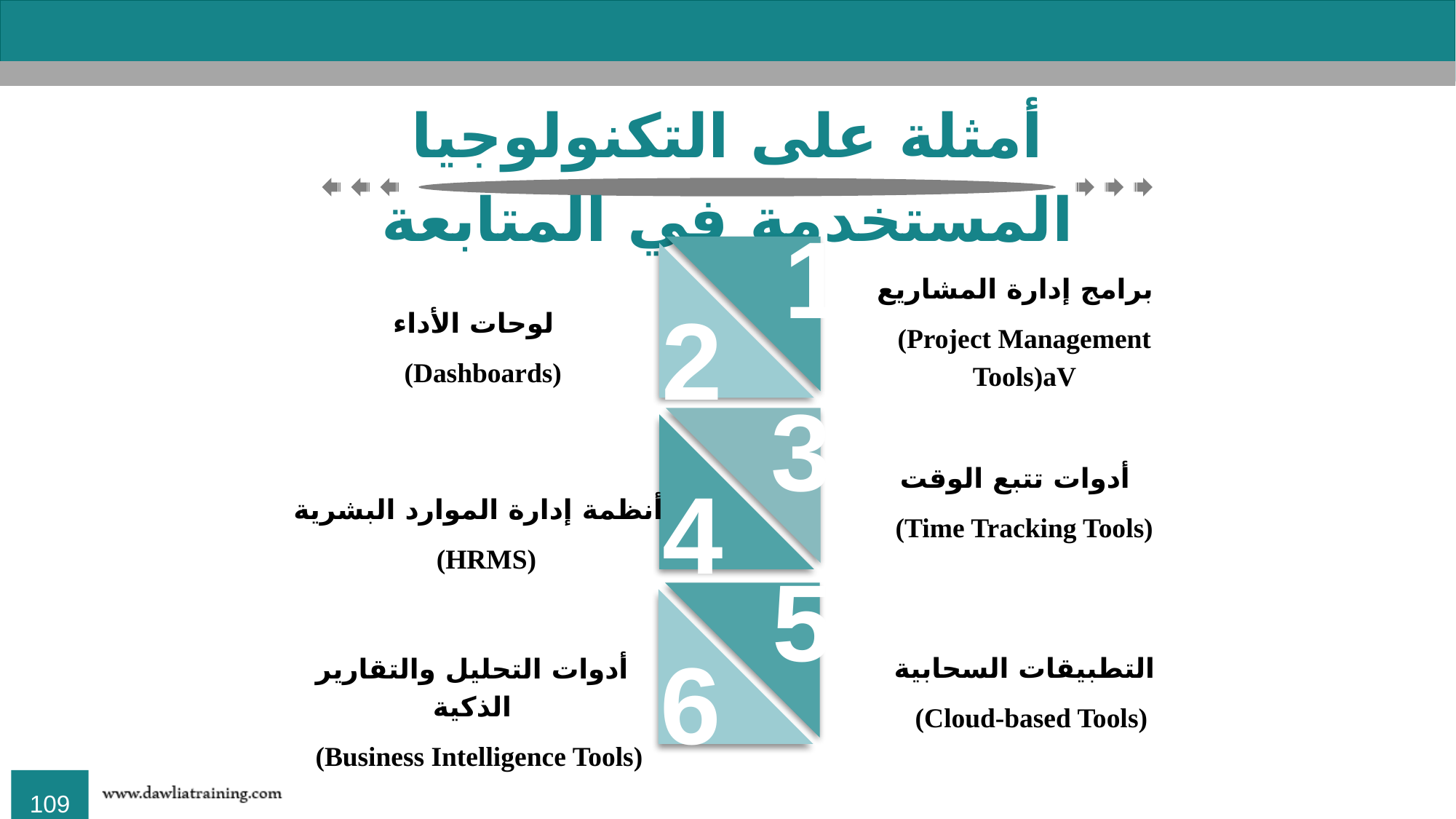

أمثلة على التكنولوجيا المستخدمة في المتابعة

1

برامج إدارة المشاريع
(Project Management Tools)aV

2
لوحات الأداء
(Dashboards)
3

أدوات تتبع الوقت
(Time Tracking Tools)

4
أنظمة إدارة الموارد البشرية
 (HRMS)
5

التطبيقات السحابية
  (Cloud-based Tools)

6
أدوات التحليل والتقارير الذكية
  (Business Intelligence Tools)